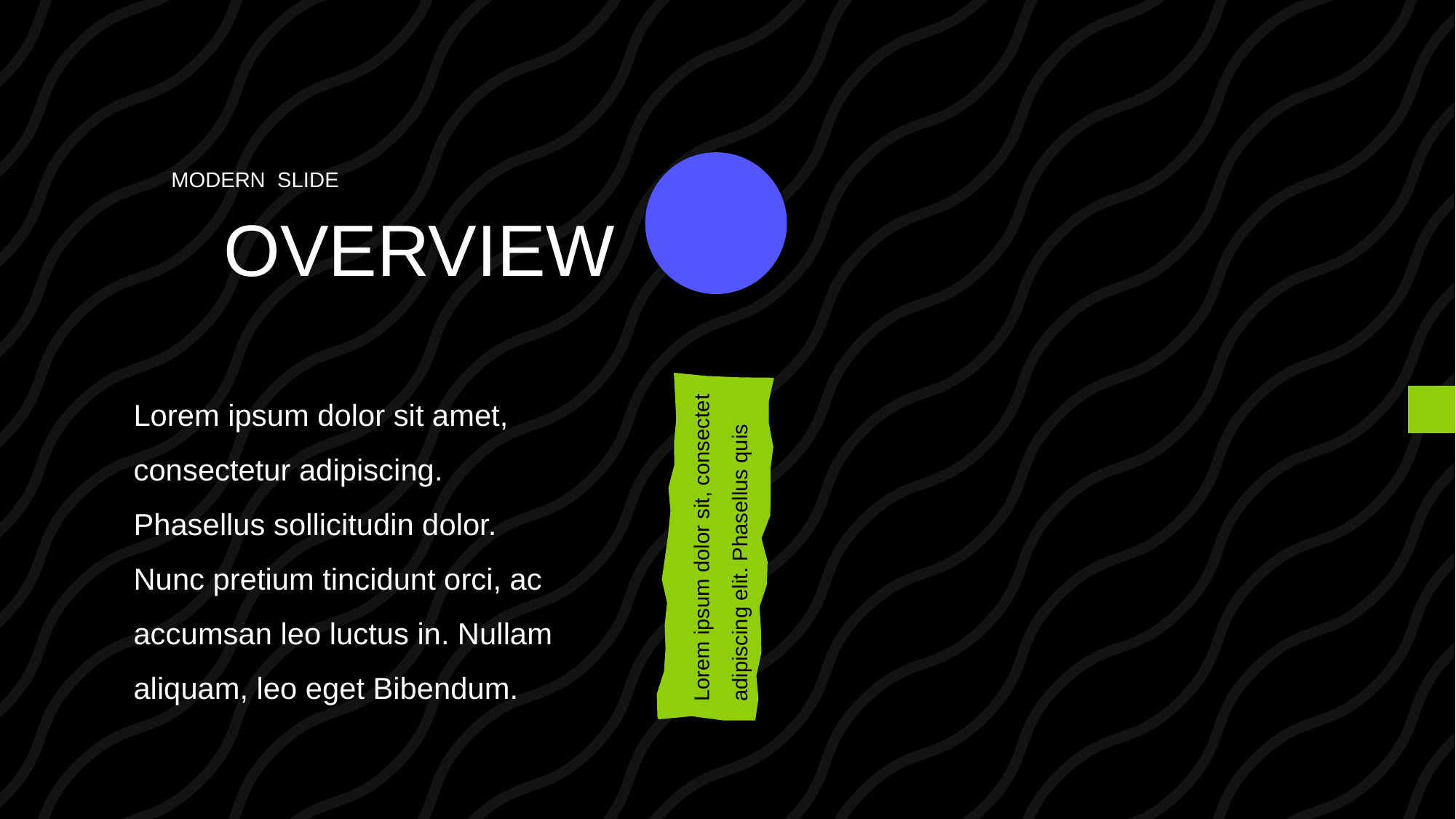

MODERN  SLIDE
OVERVIEW
Lorem ipsum dolor sit amet, consectetur adipiscing. Phasellus sollicitudin dolor. Nunc pretium tincidunt orci, ac accumsan leo luctus in. Nullam aliquam, leo eget Bibendum.

Lorem ipsum dolor sit, consectet adipiscing elit. Phasellus quis